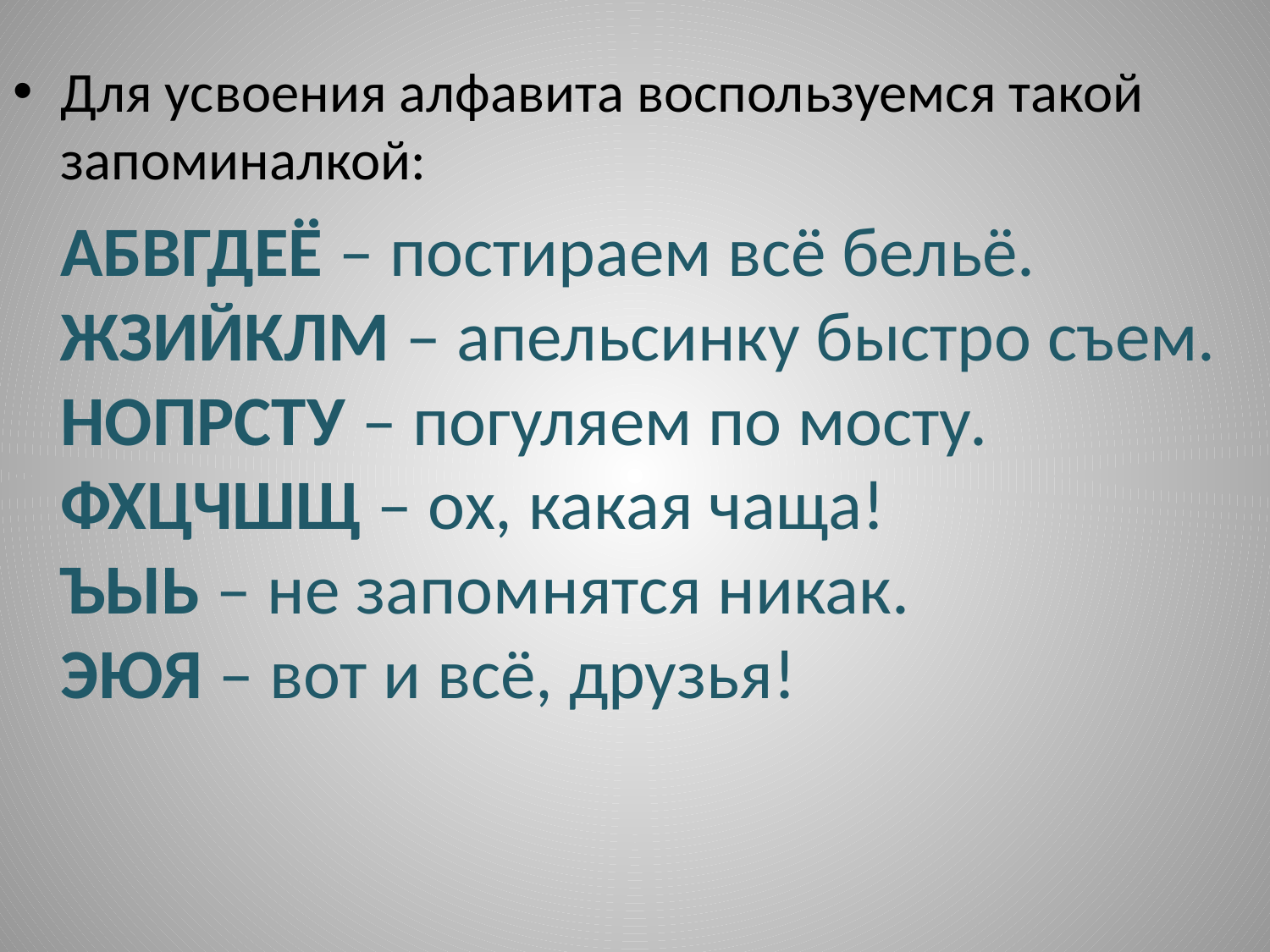

Для усвоения алфавита воспользуемся такой запоминалкой:
   АБВГДЕЁ – постираем всё бельё.
ЖЗИЙКЛМ – апельсинку быстро съем.
НОПРСТУ – погуляем по мосту.
ФХЦЧШЩ – ох, какая чаща!
ЪЫЬ – не запомнятся никак.
ЭЮЯ – вот и всё, друзья!